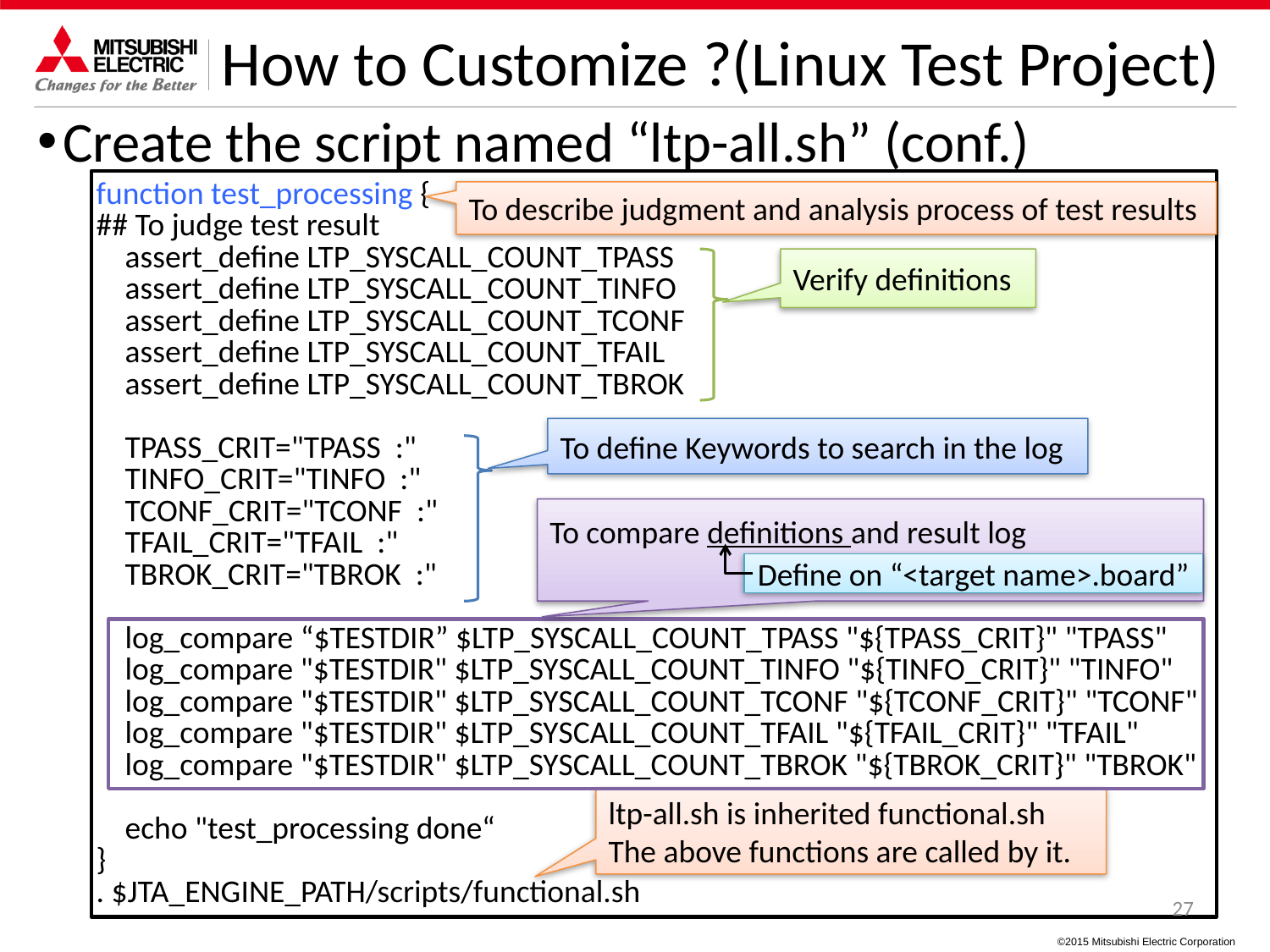

# How to Customize ?(Linux Test Project)
Create the script named “ltp-all.sh” (conf.)
function test_processing {
## To judge test result
    assert_define LTP_SYSCALL_COUNT_TPASS
    assert_define LTP_SYSCALL_COUNT_TINFO
    assert_define LTP_SYSCALL_COUNT_TCONF
    assert_define LTP_SYSCALL_COUNT_TFAIL
    assert_define LTP_SYSCALL_COUNT_TBROK

    TPASS_CRIT="TPASS  :"
    TINFO_CRIT="TINFO  :"
    TCONF_CRIT="TCONF  :"
    TFAIL_CRIT="TFAIL  :"
    TBROK_CRIT="TBROK  :"

    log_compare “$TESTDIR” $LTP_SYSCALL_COUNT_TPASS "${TPASS_CRIT}" "TPASS"
    log_compare "$TESTDIR" $LTP_SYSCALL_COUNT_TINFO "${TINFO_CRIT}" "TINFO"
    log_compare "$TESTDIR" $LTP_SYSCALL_COUNT_TCONF "${TCONF_CRIT}" "TCONF"
    log_compare "$TESTDIR" $LTP_SYSCALL_COUNT_TFAIL "${TFAIL_CRIT}" "TFAIL"
    log_compare "$TESTDIR" $LTP_SYSCALL_COUNT_TBROK "${TBROK_CRIT}" "TBROK"

    echo "test_processing done“
}
. $JTA_ENGINE_PATH/scripts/functional.sh
To describe judgment and analysis process of test results

Verify definitions
To define Keywords to search in the log

To compare definitions and result log

Define on “<target name>.board”

ltp-all.sh is inherited functional.sh
The above functions are called by it.
27